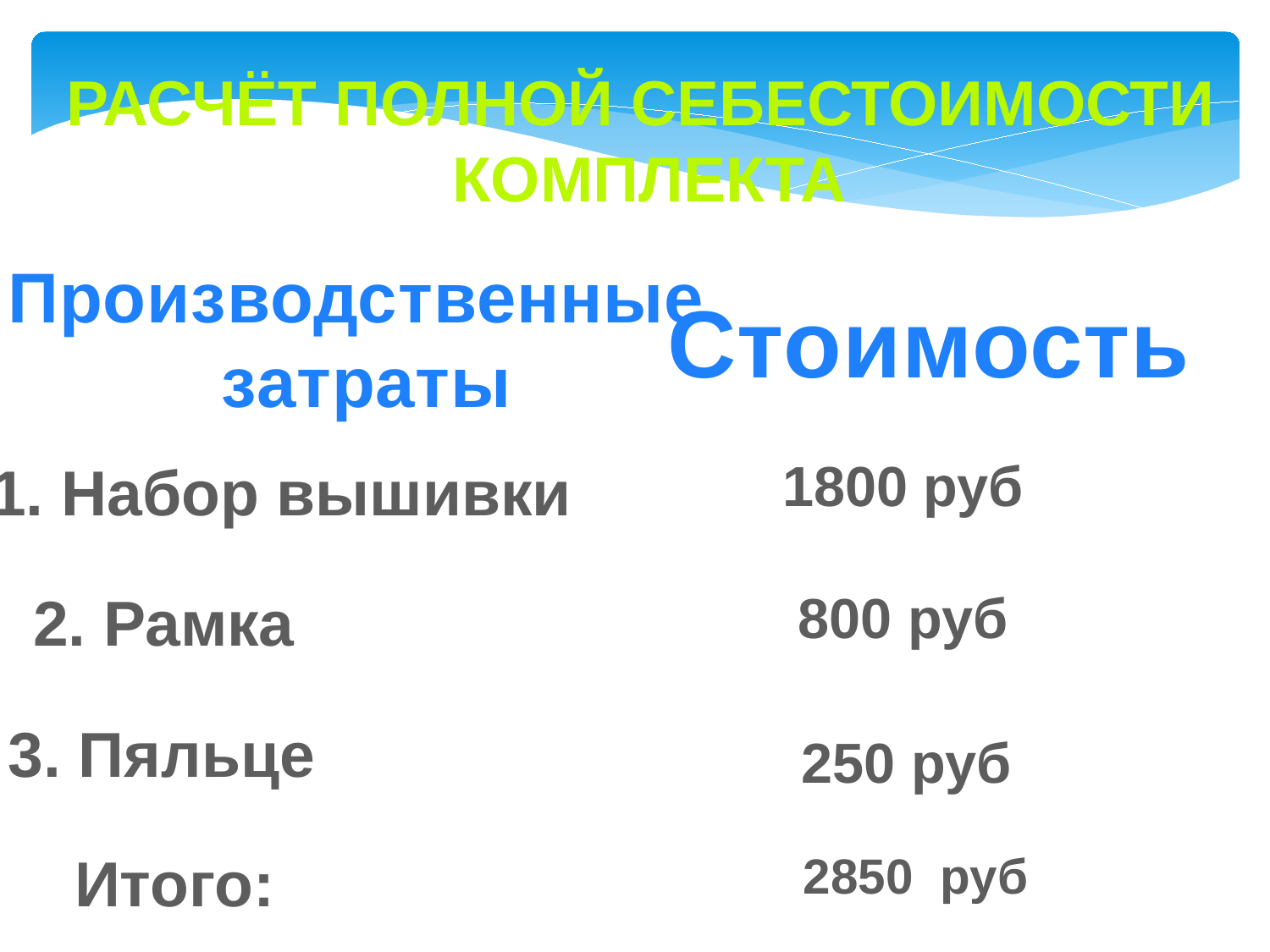

Расчёт полной себестоимости
 комплекта

Производственные
затраты
Стоимость
1800 руб
1. Набор вышивки
       2. Рамка
800 руб
3. Пяльце
250 руб
Итого:
2850  руб